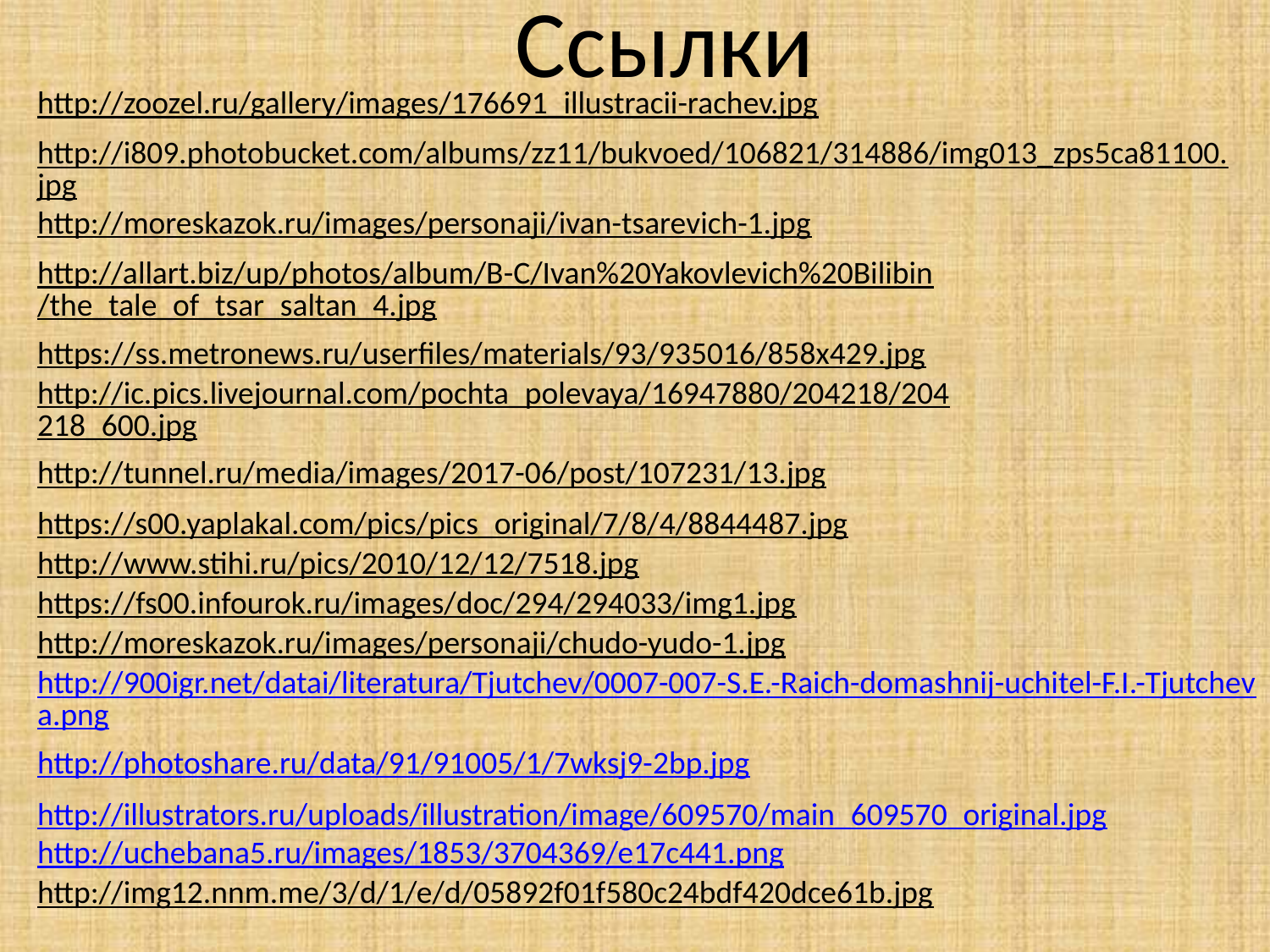

Ссылки
http://zoozel.ru/gallery/images/176691_illustracii-rachev.jpg
http://i809.photobucket.com/albums/zz11/bukvoed/106821/314886/img013_zps5ca81100.jpg
http://moreskazok.ru/images/personaji/ivan-tsarevich-1.jpg
http://allart.biz/up/photos/album/B-C/Ivan%20Yakovlevich%20Bilibin/the_tale_of_tsar_saltan_4.jpg
https://ss.metronews.ru/userfiles/materials/93/935016/858x429.jpg
http://ic.pics.livejournal.com/pochta_polevaya/16947880/204218/204218_600.jpg
http://tunnel.ru/media/images/2017-06/post/107231/13.jpg
https://s00.yaplakal.com/pics/pics_original/7/8/4/8844487.jpg
http://www.stihi.ru/pics/2010/12/12/7518.jpg
https://fs00.infourok.ru/images/doc/294/294033/img1.jpg
http://moreskazok.ru/images/personaji/chudo-yudo-1.jpg
http://900igr.net/datai/literatura/Tjutchev/0007-007-S.E.-Raich-domashnij-uchitel-F.I.-Tjutcheva.png

http://photoshare.ru/data/91/91005/1/7wksj9-2bp.jpg

http://illustrators.ru/uploads/illustration/image/609570/main_609570_original.jpg

http://uchebana5.ru/images/1853/3704369/e17c441.png

http://img12.nnm.me/3/d/1/e/d/05892f01f580c24bdf420dce61b.jpg